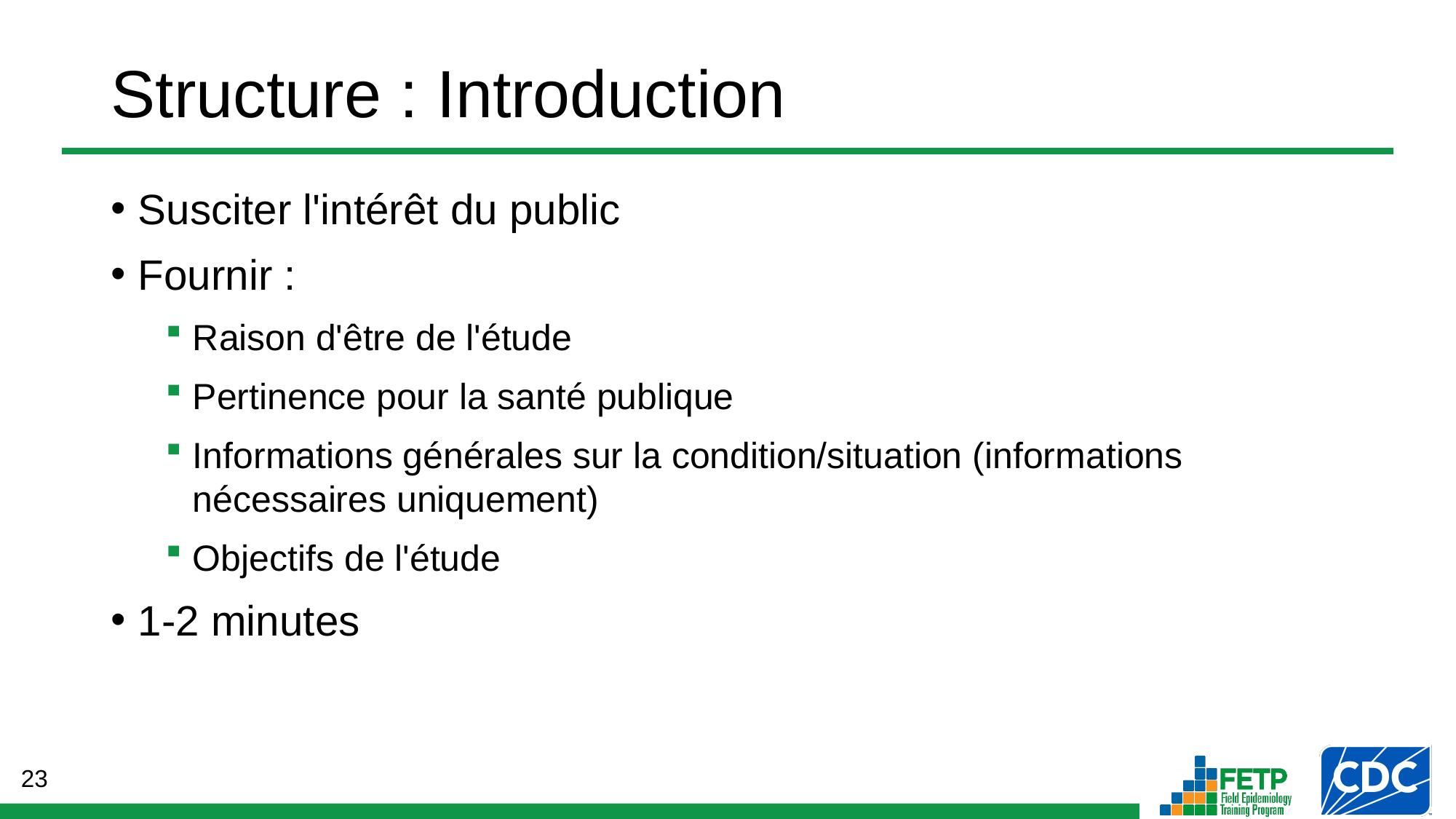

# Structure : Introduction
Susciter l'intérêt du public
Fournir :
Raison d'être de l'étude
Pertinence pour la santé publique
Informations générales sur la condition/situation (informations nécessaires uniquement)
Objectifs de l'étude
1-2 minutes